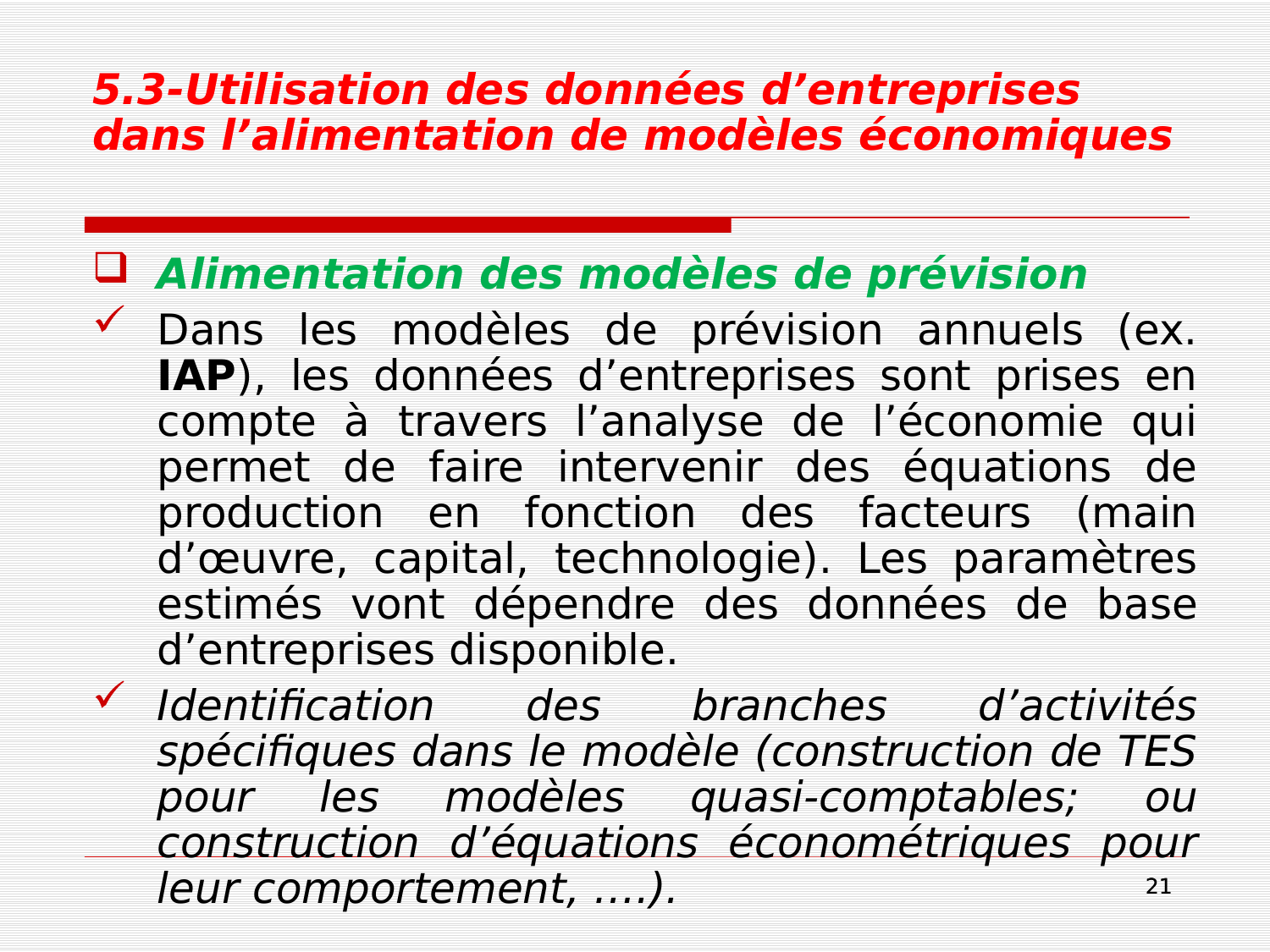

# 5.3-Utilisation des données d’entreprises dans l’alimentation de modèles économiques
Alimentation des modèles de prévision
Dans les modèles de prévision annuels (ex. IAP), les données d’entreprises sont prises en compte à travers l’analyse de l’économie qui permet de faire intervenir des équations de production en fonction des facteurs (main d’œuvre, capital, technologie). Les paramètres estimés vont dépendre des données de base d’entreprises disponible.
Identification des branches d’activités spécifiques dans le modèle (construction de TES pour les modèles quasi-comptables; ou construction d’équations économétriques pour leur comportement, ….).
21
21